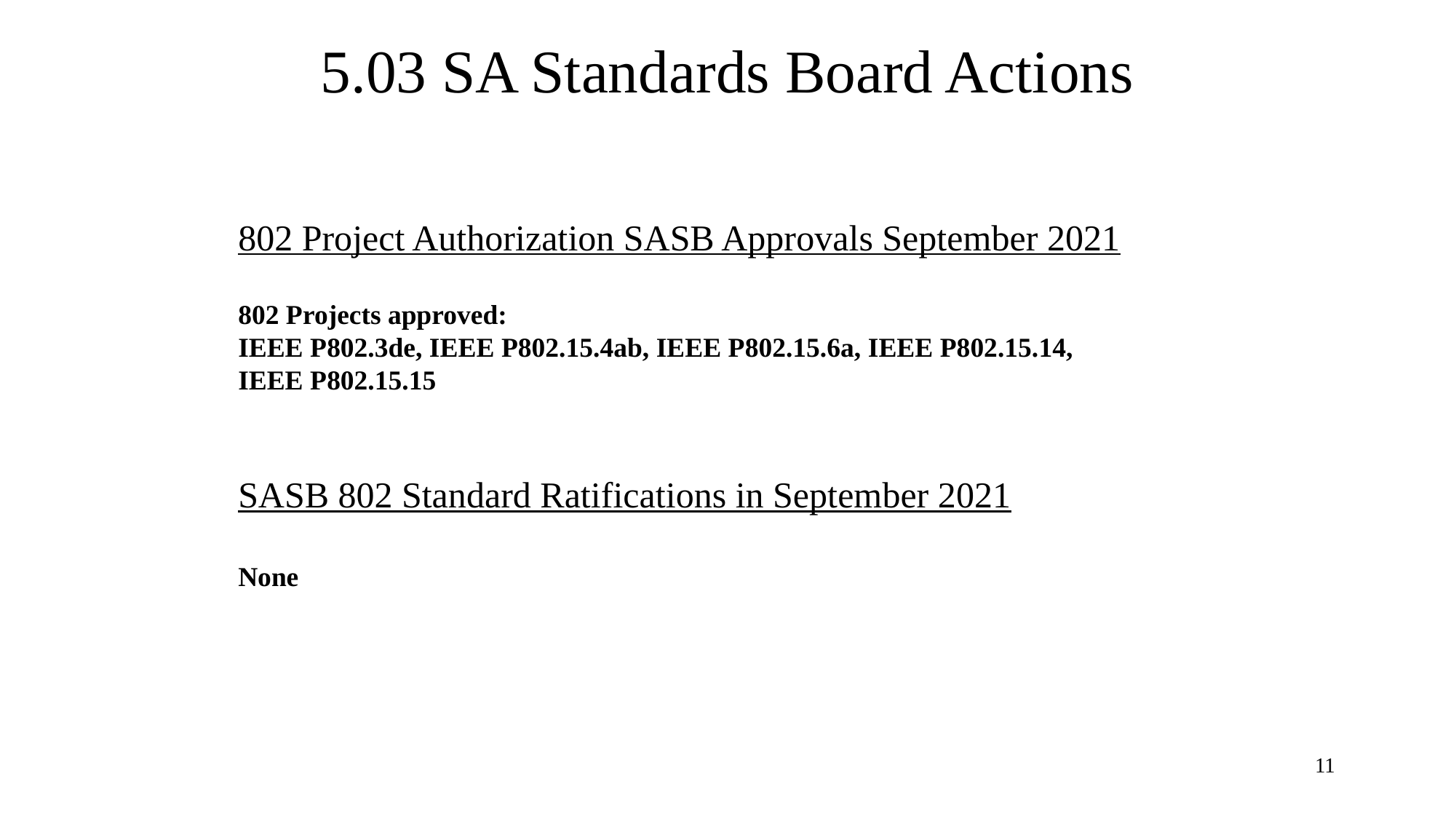

# 5.03 SA Standards Board Actions
802 Project Authorization SASB Approvals September 2021

802 Projects approved:
IEEE P802.3de, IEEE P802.15.4ab, IEEE P802.15.6a, IEEE P802.15.14,
IEEE P802.15.15

SASB 802 Standard Ratifications in September 2021

None
11